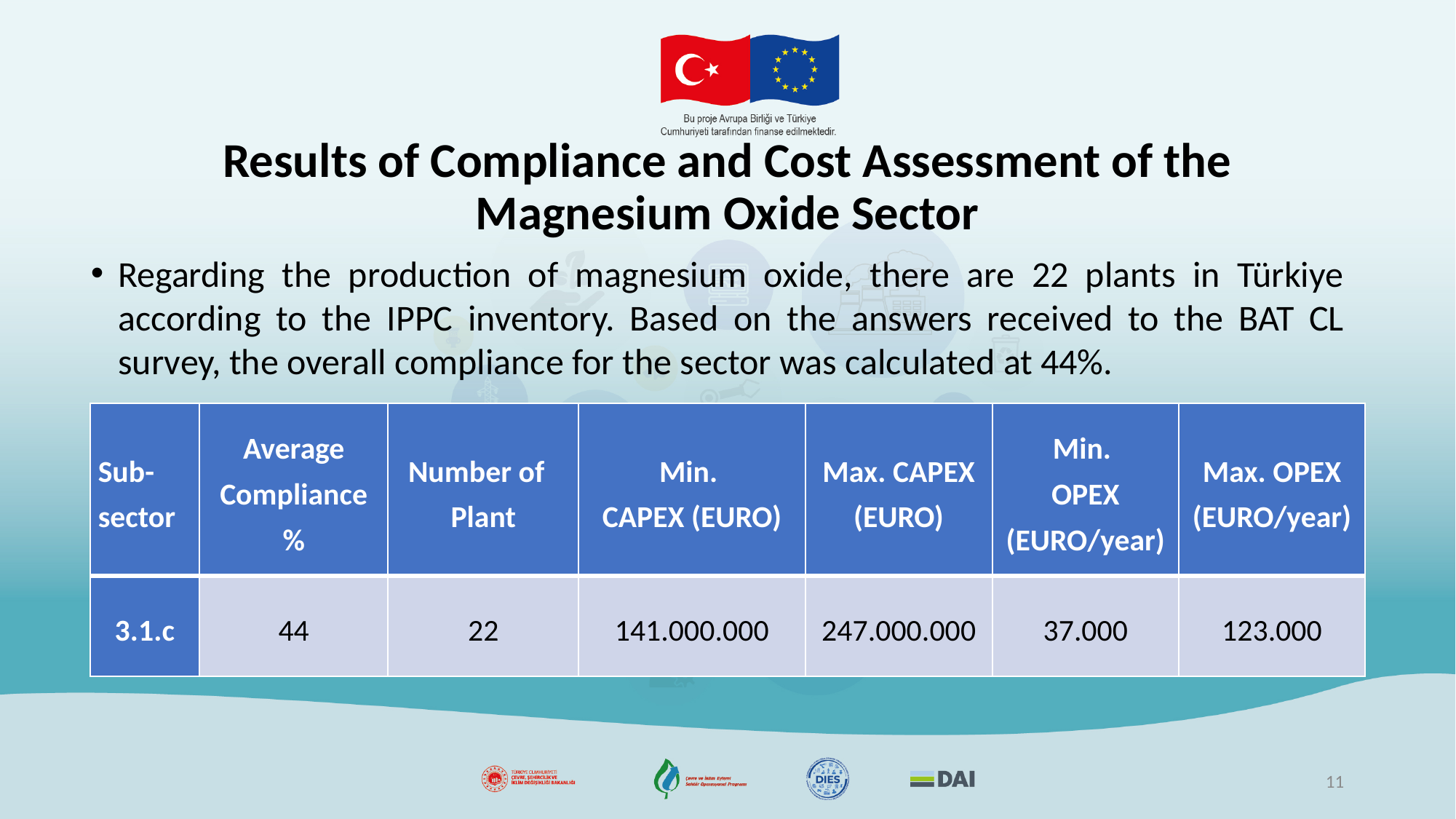

# Results of Compliance and Cost Assessment of the Magnesium Oxide Sector
Regarding the production of magnesium oxide, there are 22 plants in Türkiye according to the IPPC inventory. Based on the answers received to the BAT CL survey, the overall compliance for the sector was calculated at 44%.

| Sub-sector | Average Compliance % | Number of Plant | Min. CAPEX (EURO) | Max. CAPEX (EURO) | Min. OPEX (EURO/year) | Max. OPEX (EURO/year) |
| --- | --- | --- | --- | --- | --- | --- |
| 3.1.c | 44 | 22 | 141.000.000 | 247.000.000 | 37.000 | 123.000 |
11